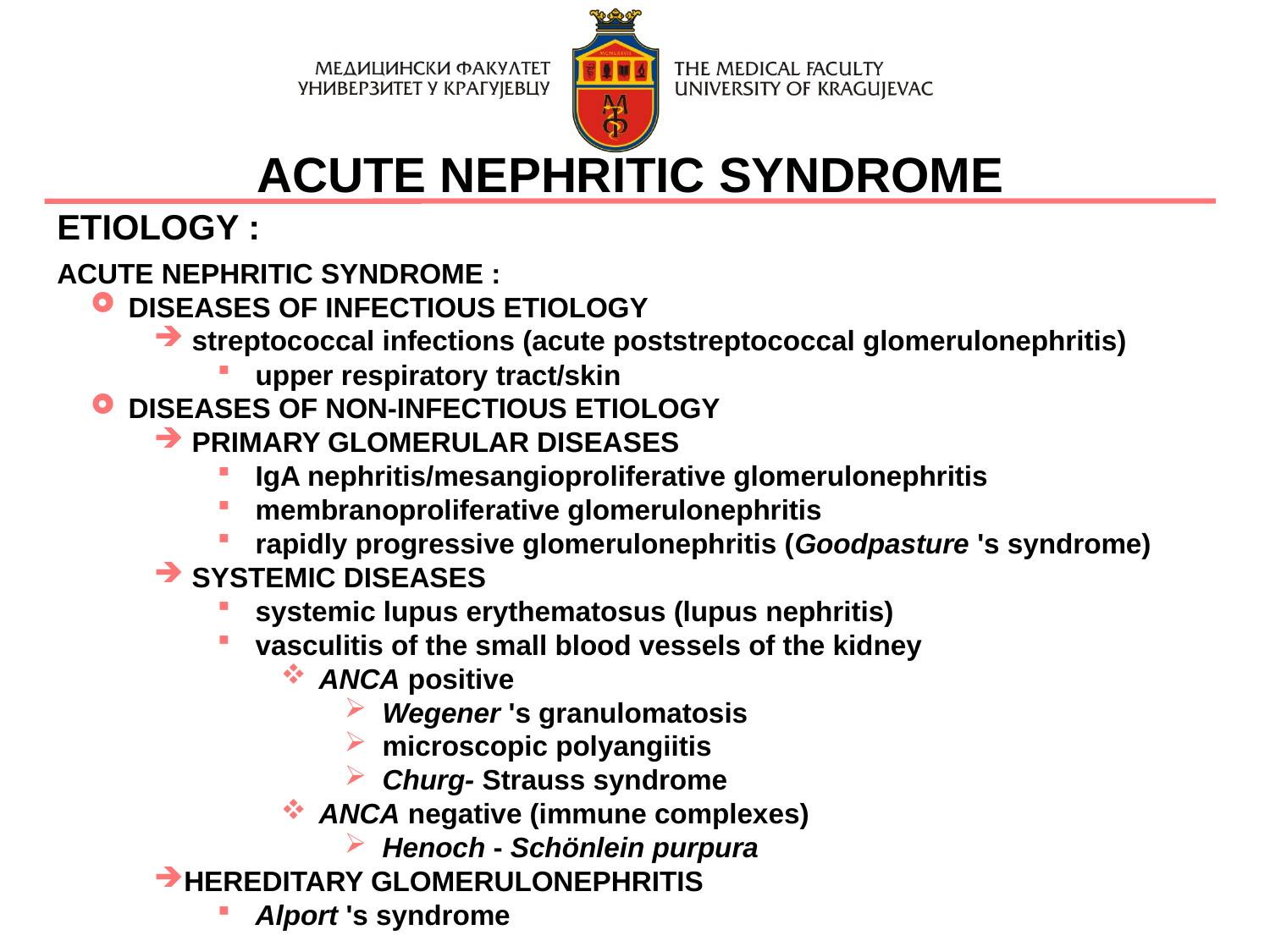

ACUTE NEPHRITIC SYNDROME

ETIOLOGY :

ACUTE NEPHRITIC SYNDROME :
 DISEASES OF INFECTIOUS ETIOLOGY
 streptococcal infections (acute poststreptococcal glomerulonephritis)
 upper respiratory tract/skin
 DISEASES OF NON-INFECTIOUS ETIOLOGY
 PRIMARY GLOMERULAR DISEASES
 IgA nephritis/mesangioproliferative glomerulonephritis
 membranoproliferative glomerulonephritis
 rapidly progressive glomerulonephritis (Goodpasture 's syndrome)
 SYSTEMIC DISEASES
 systemic lupus erythematosus (lupus nephritis)
 vasculitis of the small blood vessels of the kidney
 ANCA positive
 Wegener 's granulomatosis
 microscopic polyangiitis
 Churg- Strauss syndrome
 ANCA negative (immune complexes)
 Henoch - Schönlein purpura
HEREDITARY GLOMERULONEPHRITIS
 Alport 's syndrome